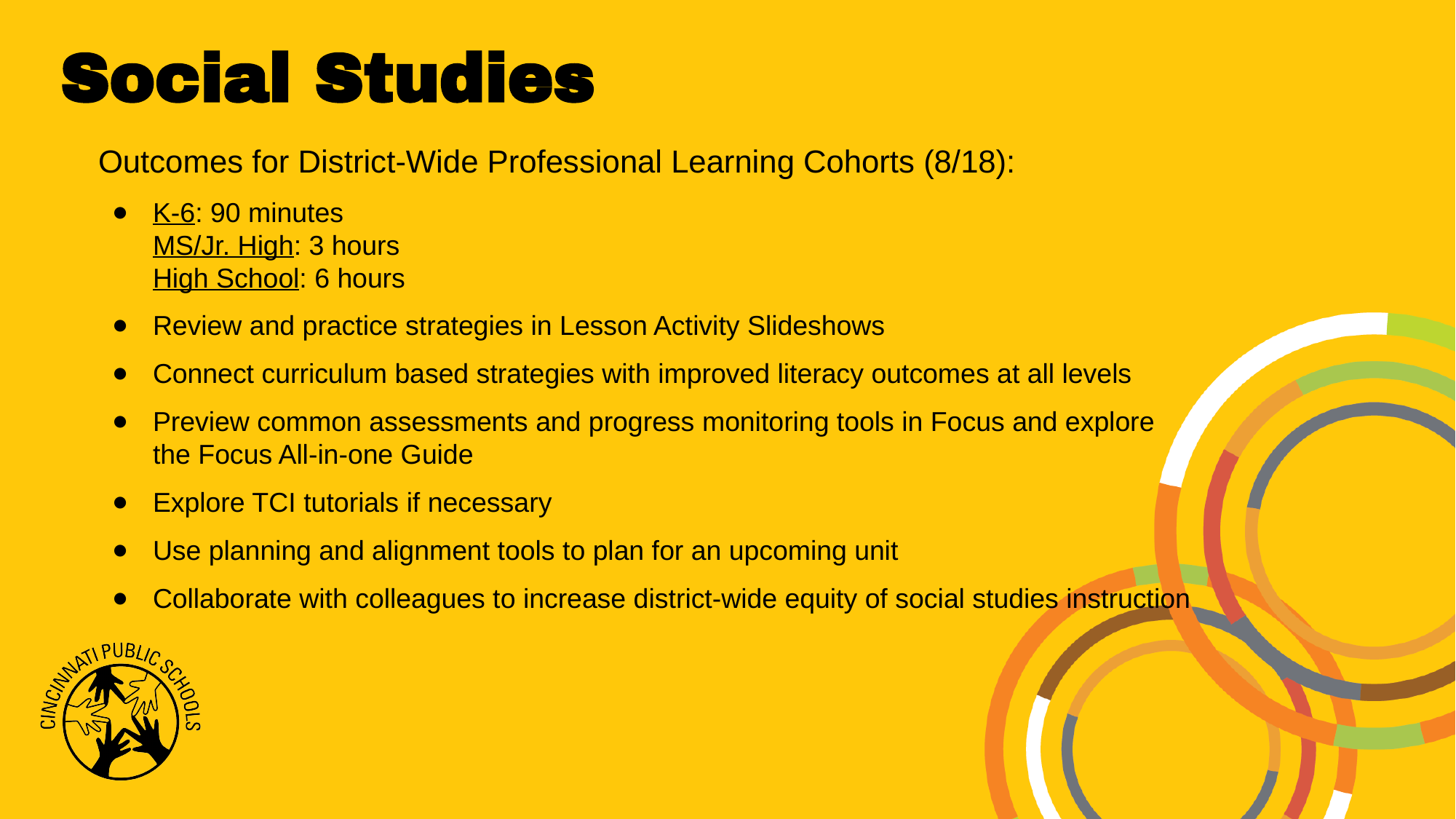

# Social Studies
Outcomes for District-Wide Professional Learning Cohorts (8/18):
K-6: 90 minutes
MS/Jr. High: 3 hours
High School: 6 hours
Review and practice strategies in Lesson Activity Slideshows
Connect curriculum based strategies with improved literacy outcomes at all levels
Preview common assessments and progress monitoring tools in Focus and explore the Focus All-in-one Guide
Explore TCI tutorials if necessary
Use planning and alignment tools to plan for an upcoming unit
Collaborate with colleagues to increase district-wide equity of social studies instruction